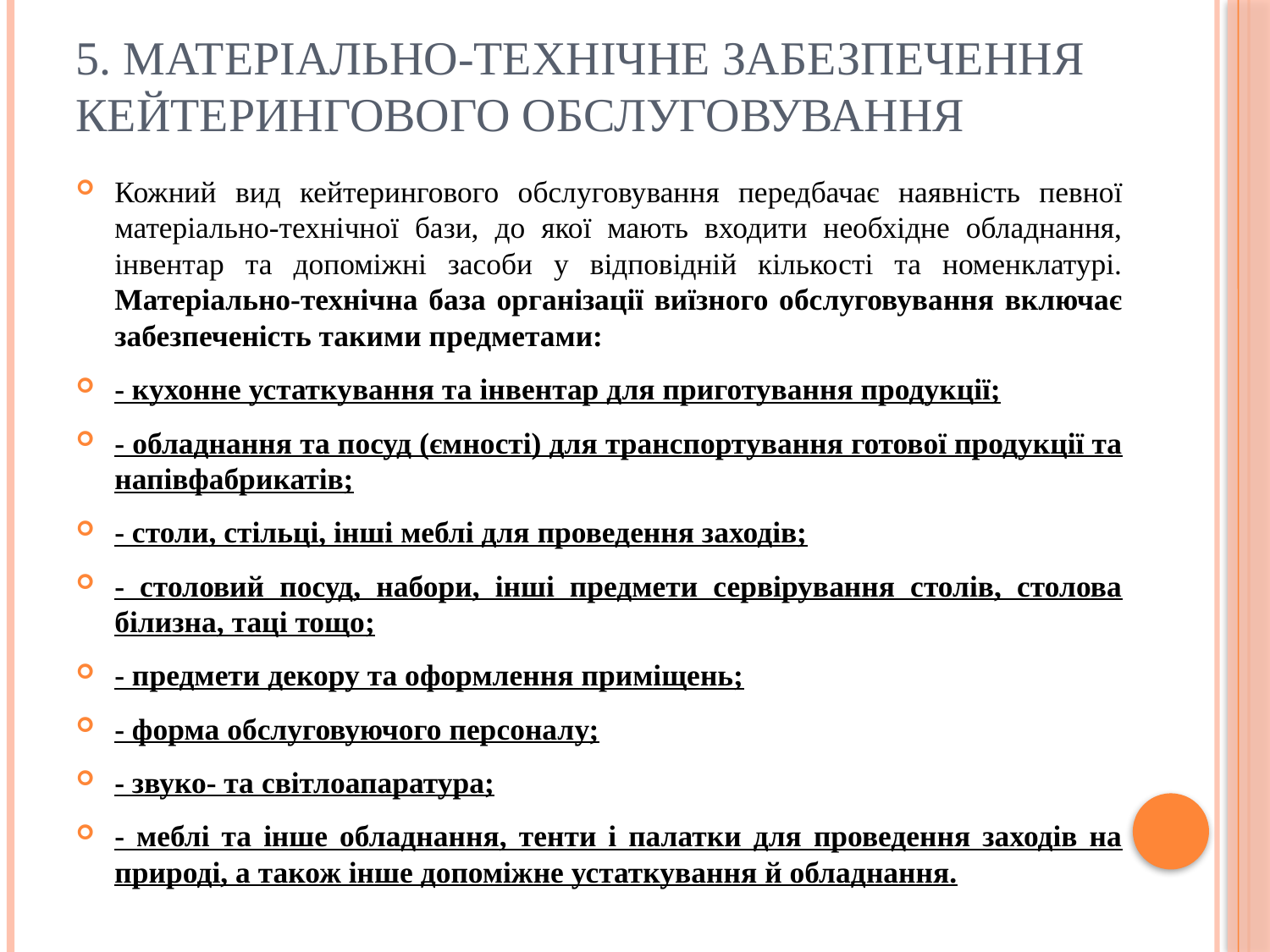

# 5. Матеріально-технічне забезпечення кейтерингового обслуговування
Кожний вид кейтерингового обслуговування передбачає наявність певної матеріально-технічної бази, до якої мають входити необхідне обладнання, інвентар та допоміжні засоби у відповідній кількості та номенклатурі. Матеріально-технічна база організації виїзного обслуговування включає забезпеченість такими предметами:
- кухонне устаткування та інвентар для приготування продукції;
- обладнання та посуд (ємності) для транспортування готової продукції та напівфабрикатів;
- столи, стільці, інші меблі для проведення заходів;
- столовий посуд, набори, інші предмети сервірування столів, столова білизна, таці тощо;
- предмети декору та оформлення приміщень;
- форма обслуговуючого персоналу;
- звуко- та світлоапаратура;
- меблі та інше обладнання, тенти і палатки для проведення заходів на природі, а також інше допоміжне устаткування й обладнання.